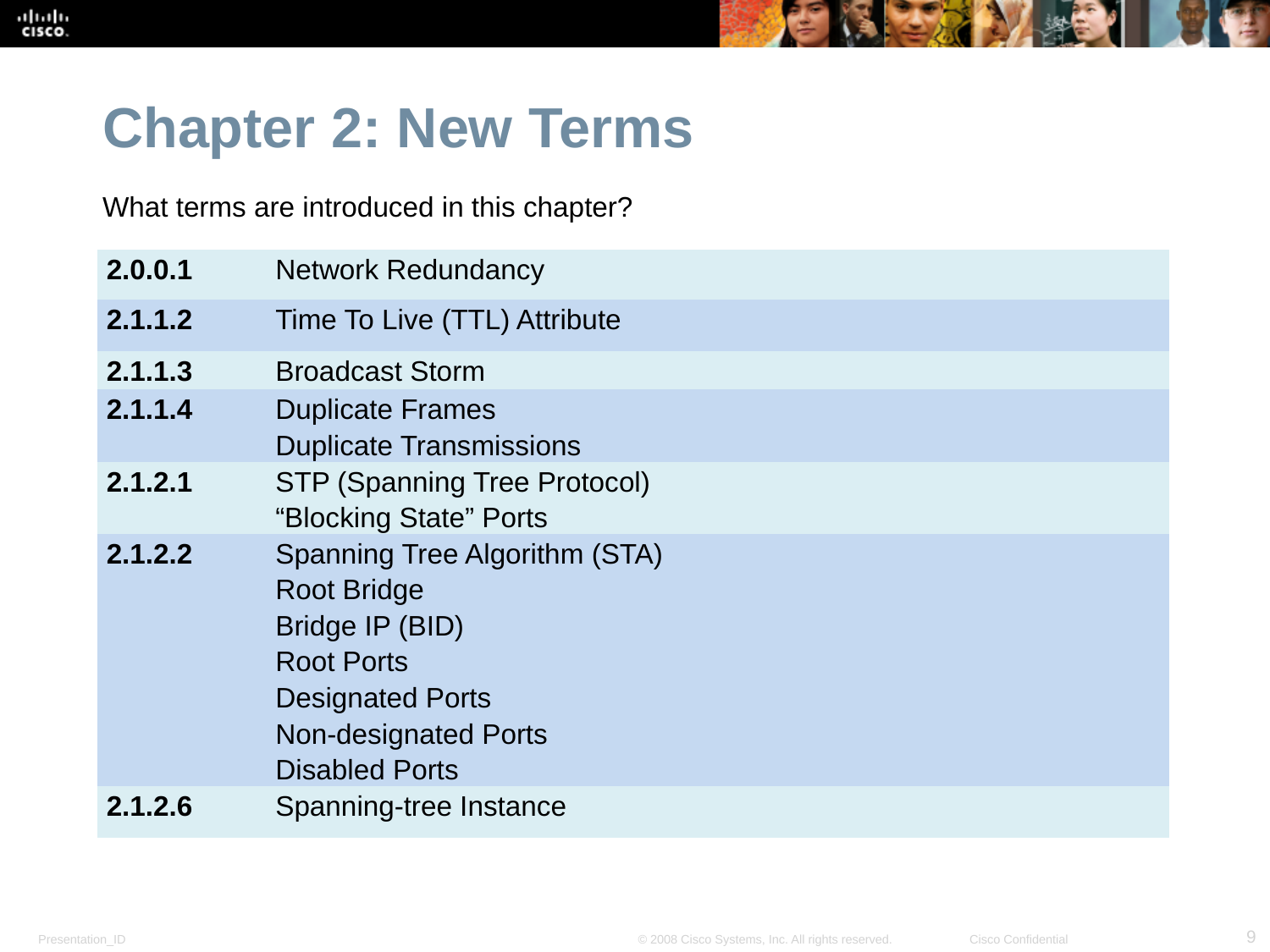

Chapter 2: New Terms
What terms are introduced in this chapter?
| 2.0.0.1 | Network Redundancy |
| --- | --- |
| 2.1.1.2 | Time To Live (TTL) Attribute |
| 2.1.1.3 | Broadcast Storm |
| 2.1.1.4 | Duplicate Frames Duplicate Transmissions |
| 2.1.2.1 | STP (Spanning Tree Protocol) “Blocking State” Ports |
| 2.1.2.2 | Spanning Tree Algorithm (STA) Root Bridge Bridge IP (BID) Root Ports Designated Ports Non-designated Ports Disabled Ports |
| 2.1.2.6 | Spanning-tree Instance |